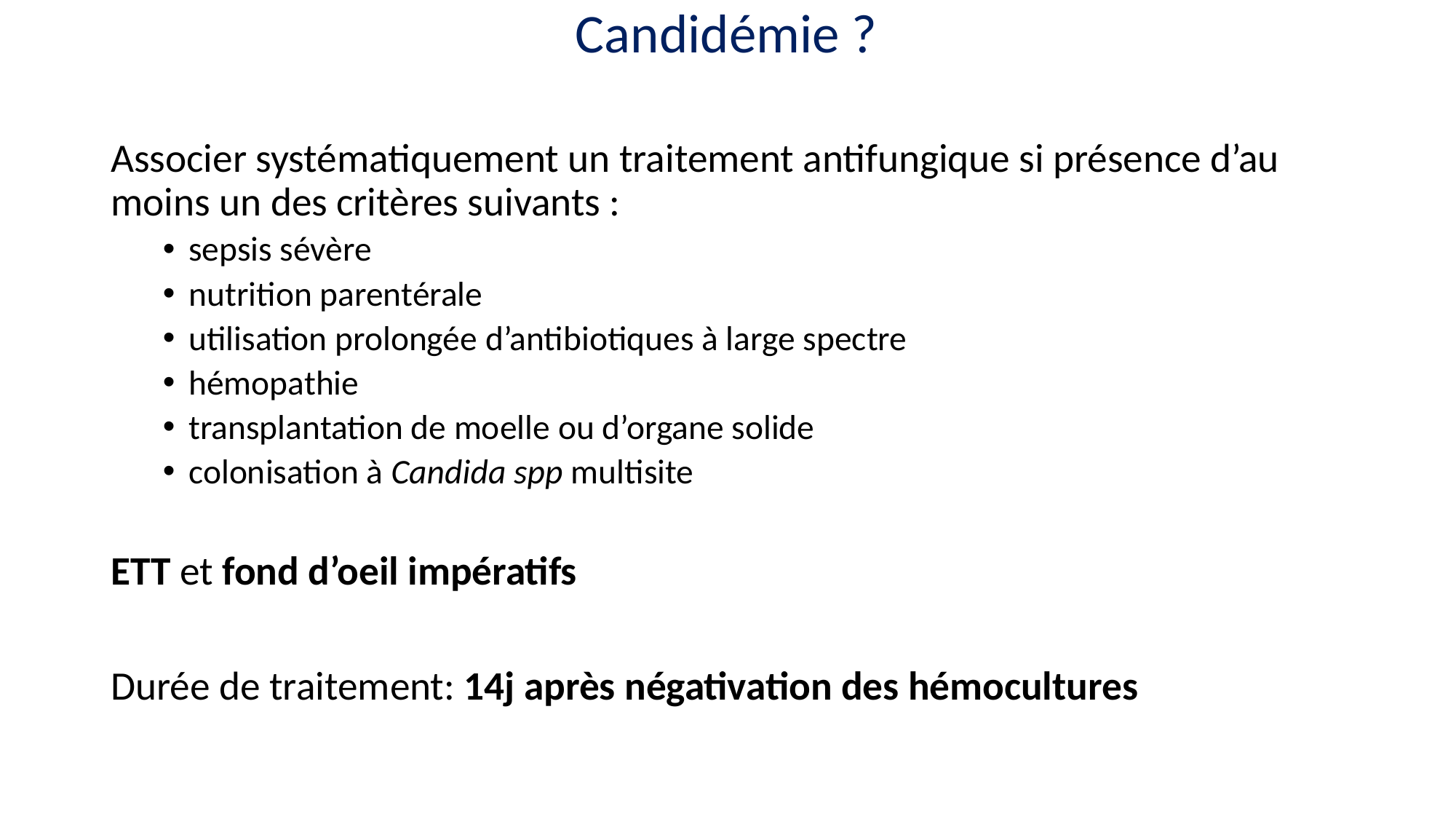

Candidémie ?
Associer systématiquement un traitement antifungique si présence d’au moins un des critères suivants :
sepsis sévère
nutrition parentérale
utilisation prolongée d’antibiotiques à large spectre
hémopathie
transplantation de moelle ou d’organe solide
colonisation à Candida spp multisite

ETT et fond d’oeil impératifs

Durée de traitement: 14j après négativation des hémocultures